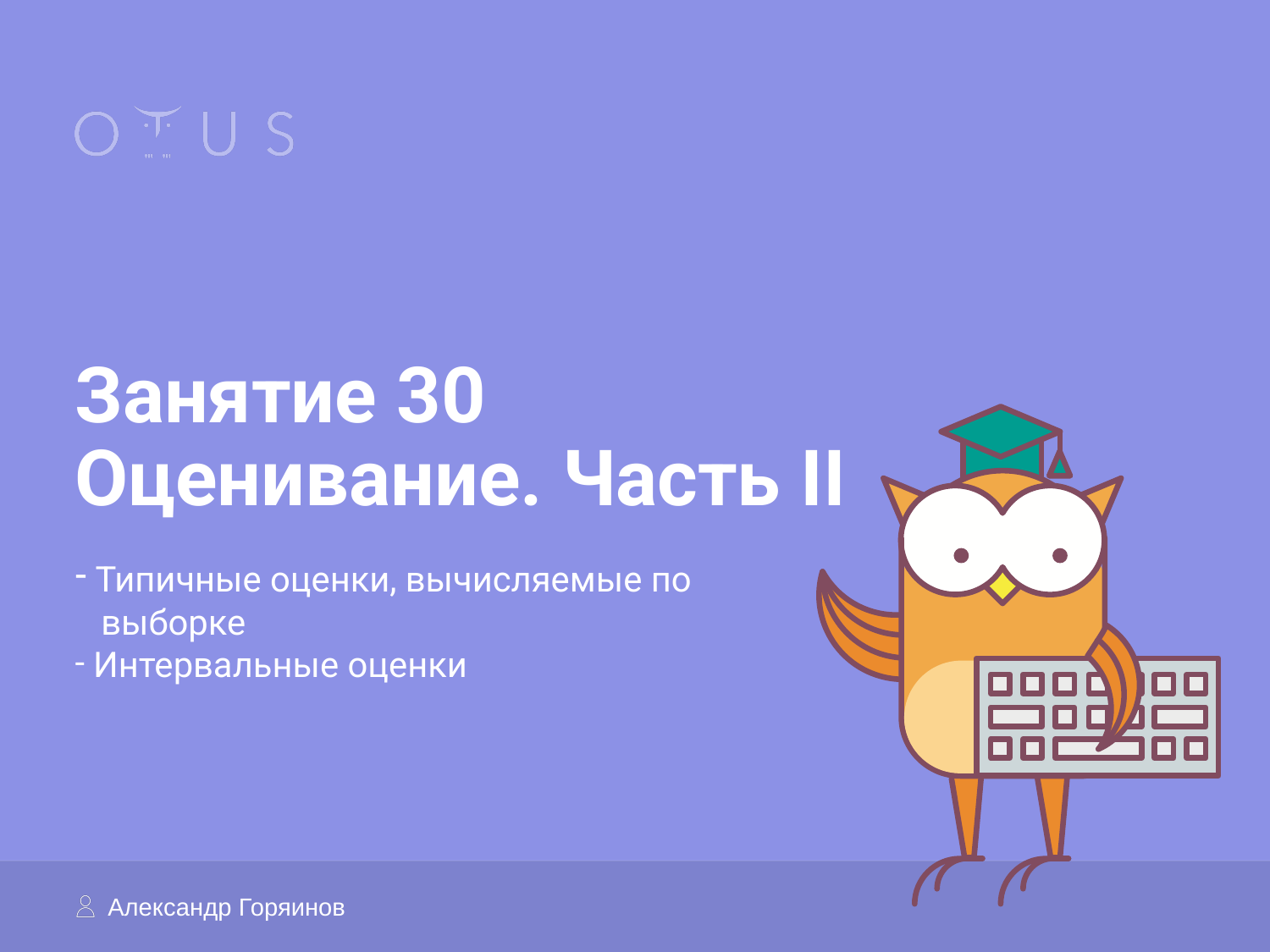

# Занятие 30 Оценивание. Часть II
 Типичные оценки, вычисляемые по
   выборке
 Интервальные оценки
Александр Горяинов